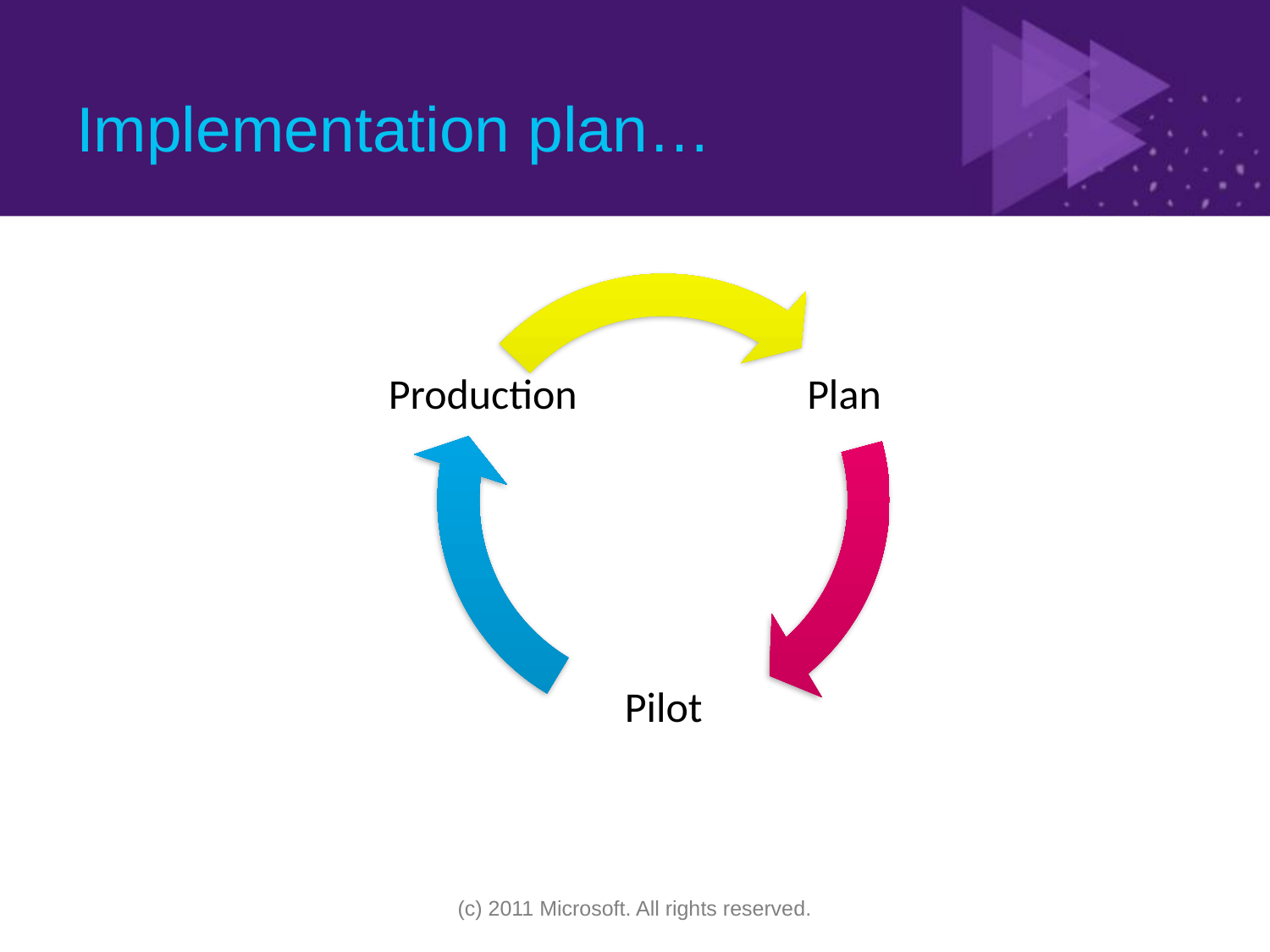

# Implementation plan…
Plan
Pilot
Production
(c) 2011 Microsoft. All rights reserved.